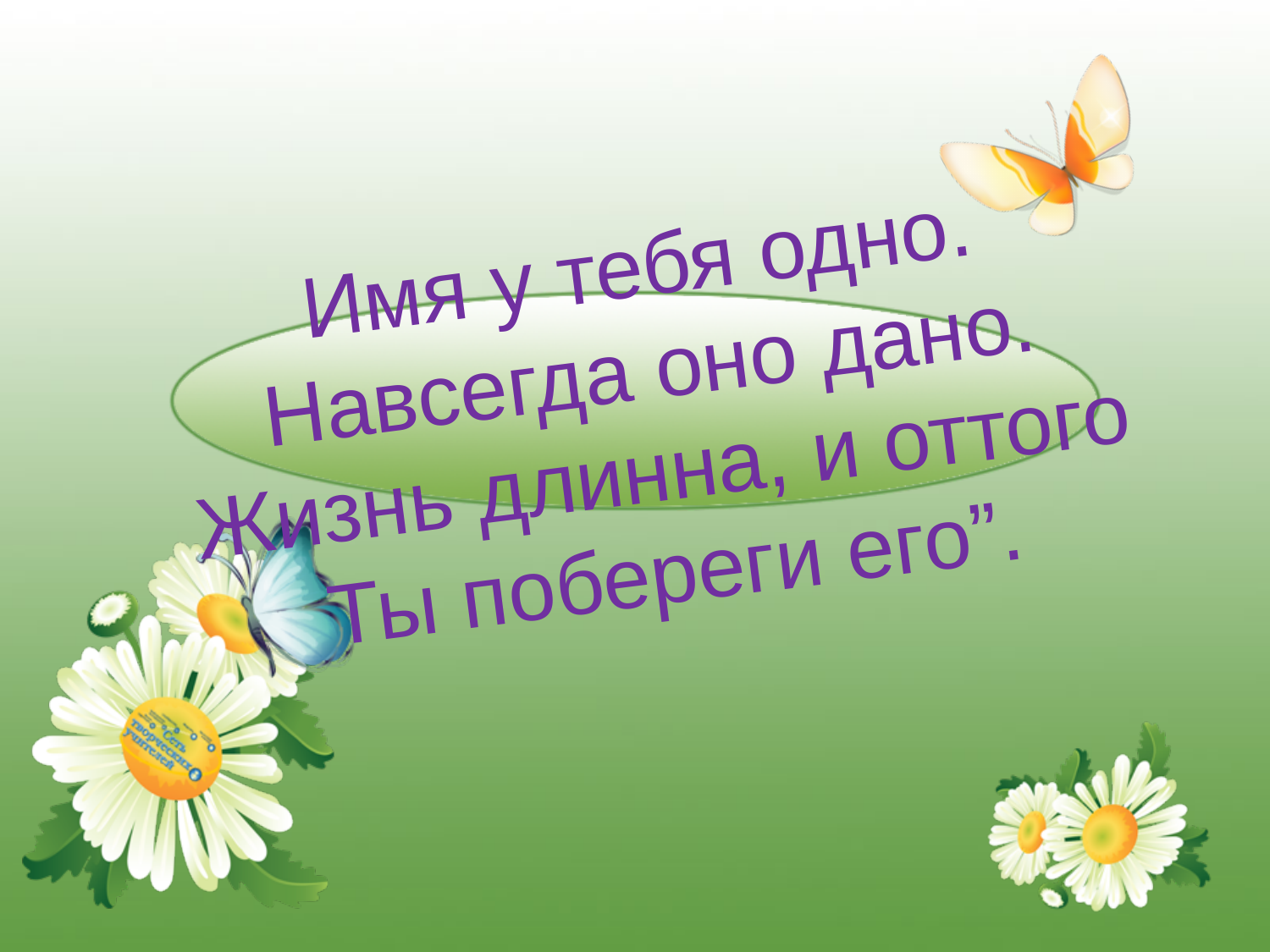

# Имя у тебя одно. Навсегда оно дано. Жизнь длинна, и оттого Ты побереги его”.